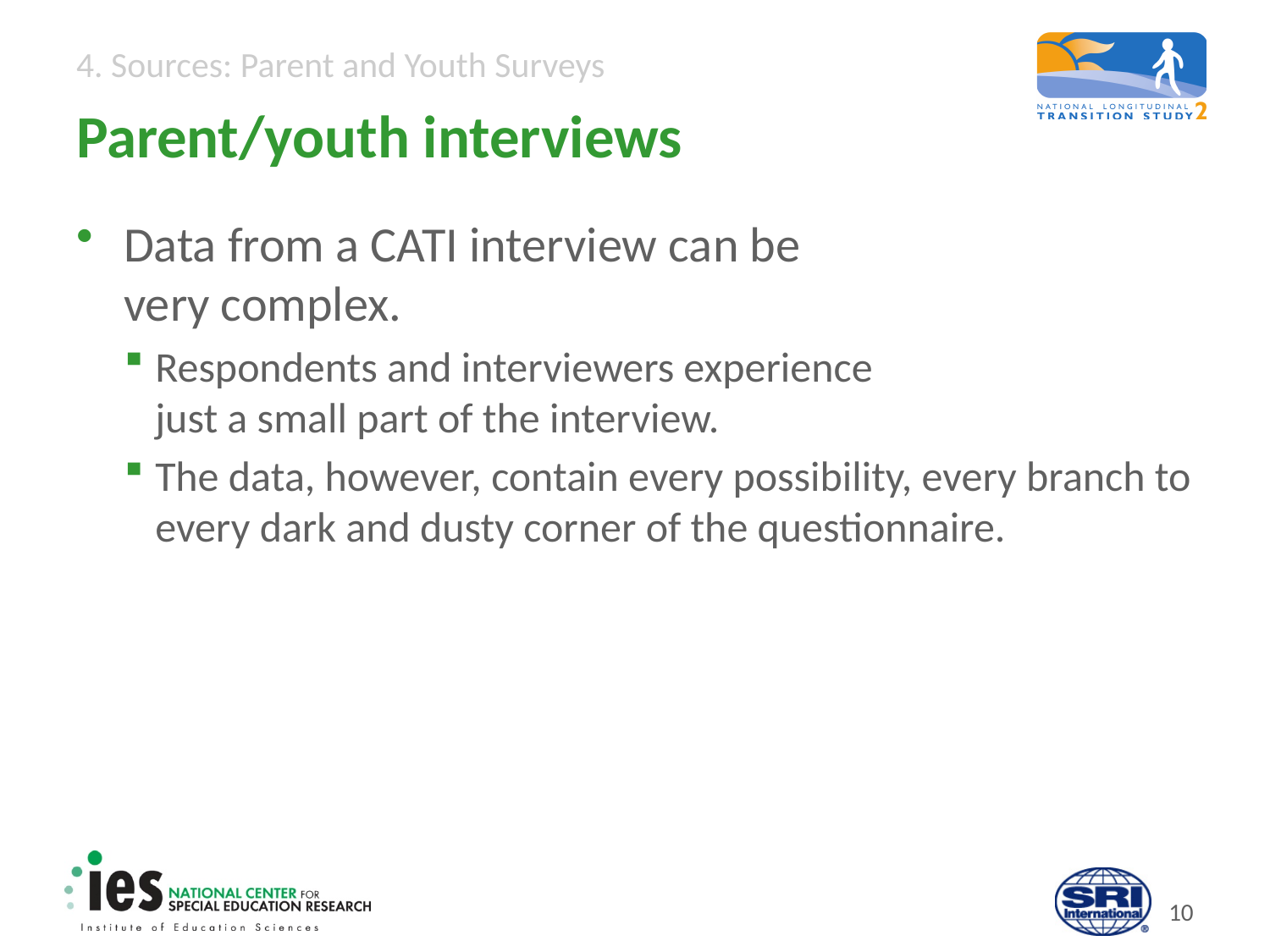

# Parent/youth interviews
Data from a CATI interview can be
very complex.
Respondents and interviewers experience
just a small part of the interview.
The data, however, contain every possibility, every branch to every dark and dusty corner of the questionnaire.
10